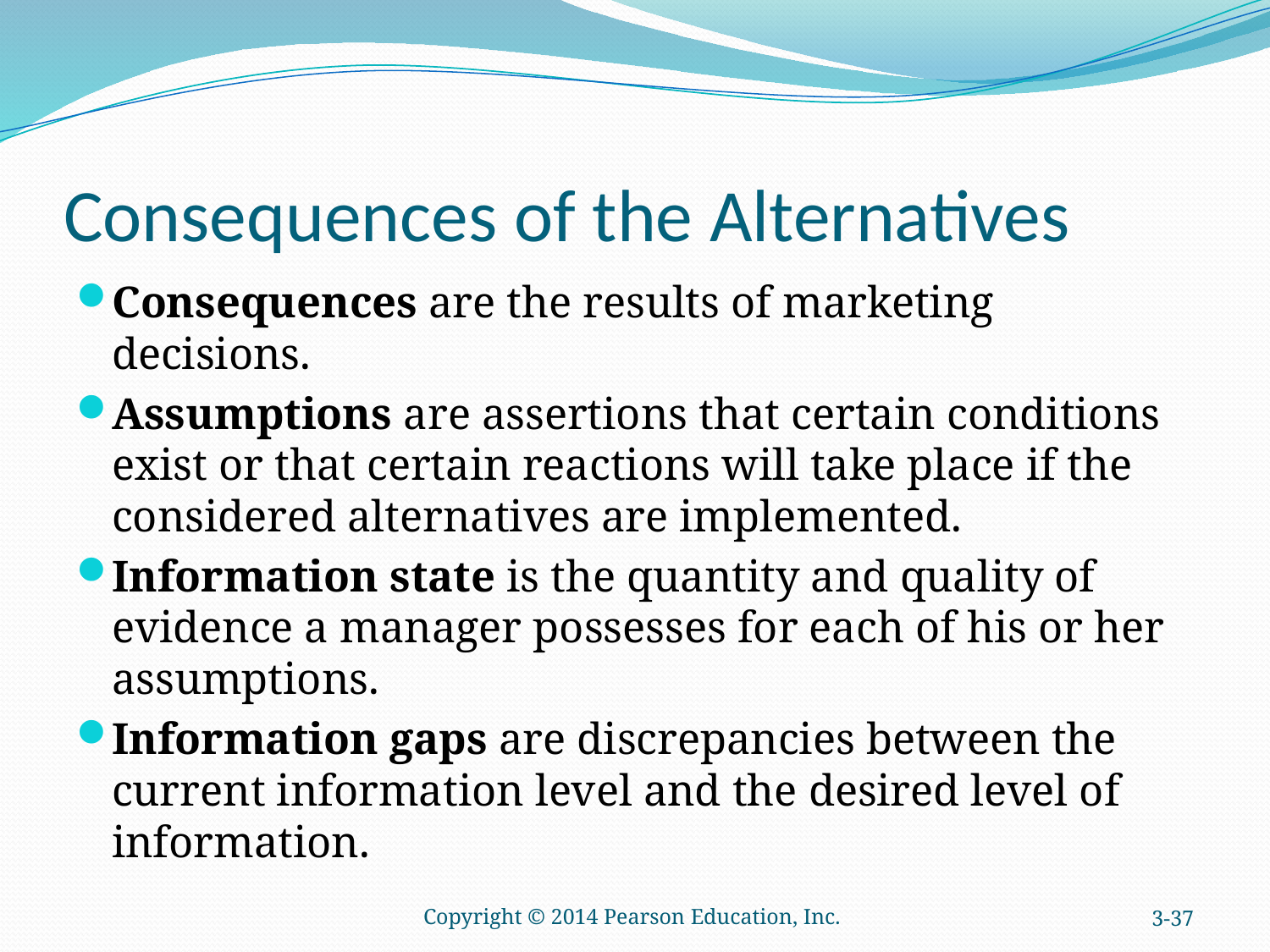

# Consequences of the Alternatives
Consequences are the results of marketing decisions.
Assumptions are assertions that certain conditions exist or that certain reactions will take place if the considered alternatives are implemented.
Information state is the quantity and quality of evidence a manager possesses for each of his or her assumptions.
Information gaps are discrepancies between the current information level and the desired level of information.